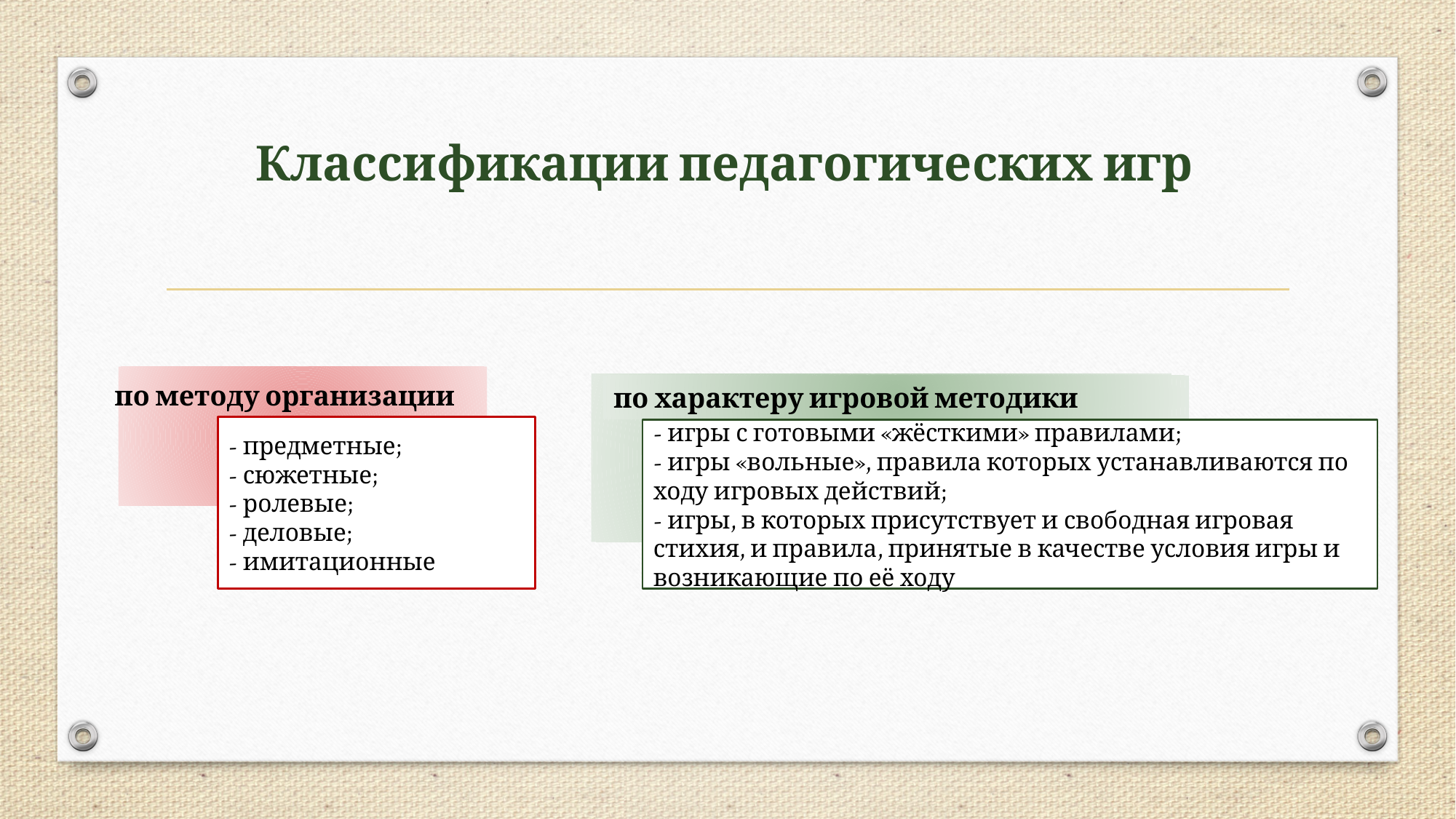

Классификации педагогических игр

по методу организации

по характеру игровой методики
- предметные;
- сюжетные;
- ролевые;
- деловые;
- имитационные
- игры с готовыми «жёсткими» правилами;
- игры «вольные», правила которых устанавливаются по ходу игровых действий;
- игры, в которых присутствует и свободная игровая стихия, и правила, принятые в качестве условия игры и возникающие по её ходу